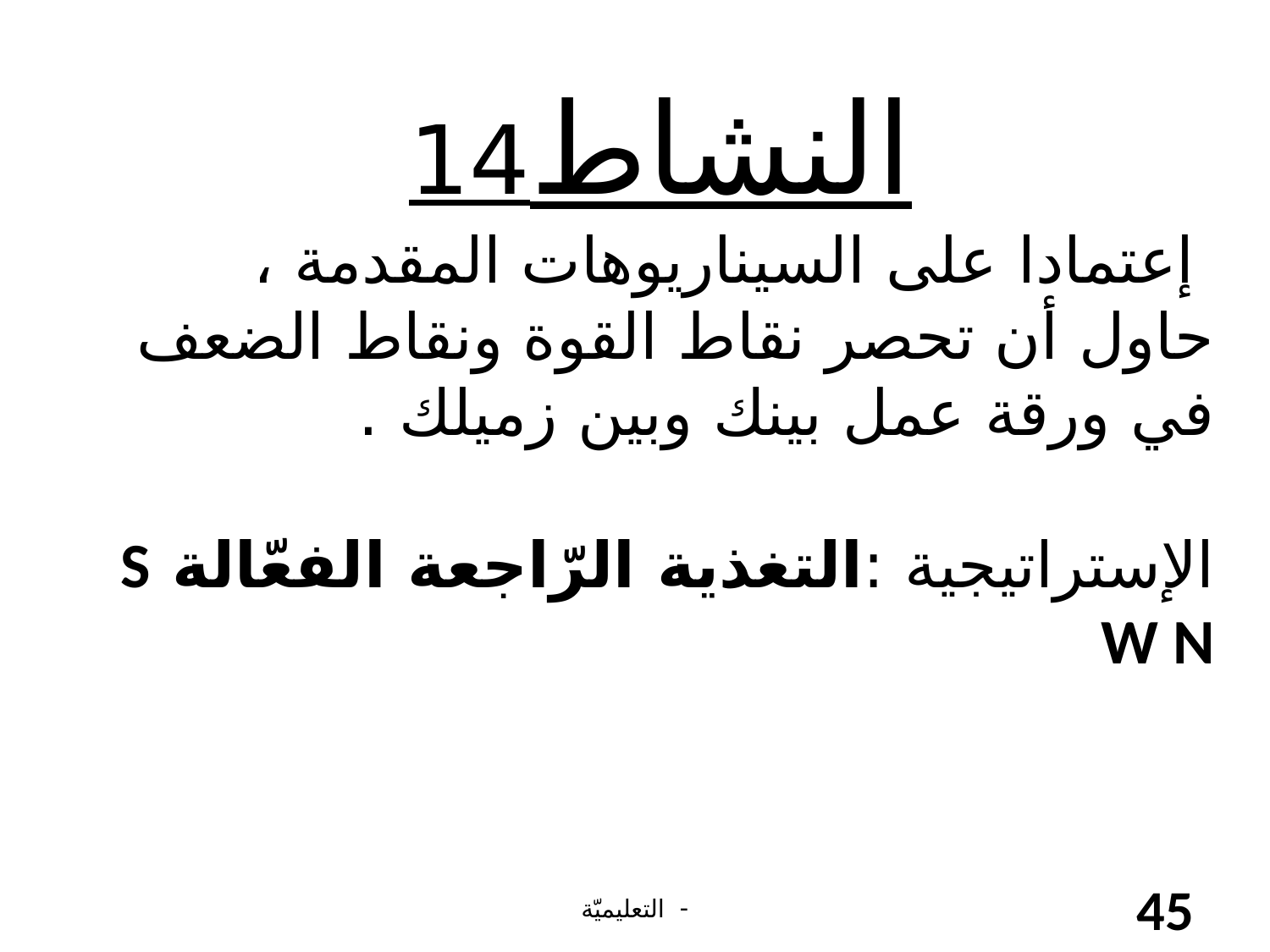

النشاط09
 اعتمادا على السيناريوهات المقدمة ،
حاول ان تحصر نقاط القوة و نقاط الضعف في ورقة عمل بينك و بين زميلك .

الاستراتيجية :التغذية الرّاجعة الفعّالة S W N

النشاط14
 إعتمادا على السيناريوهات المقدمة ،
حاول أن تحصر نقاط القوة ونقاط الضعف في ورقة عمل بينك وبين زميلك .

الإستراتيجية :التغذية الرّاجعة الفعّالة S W N

التعليميّة  -
45